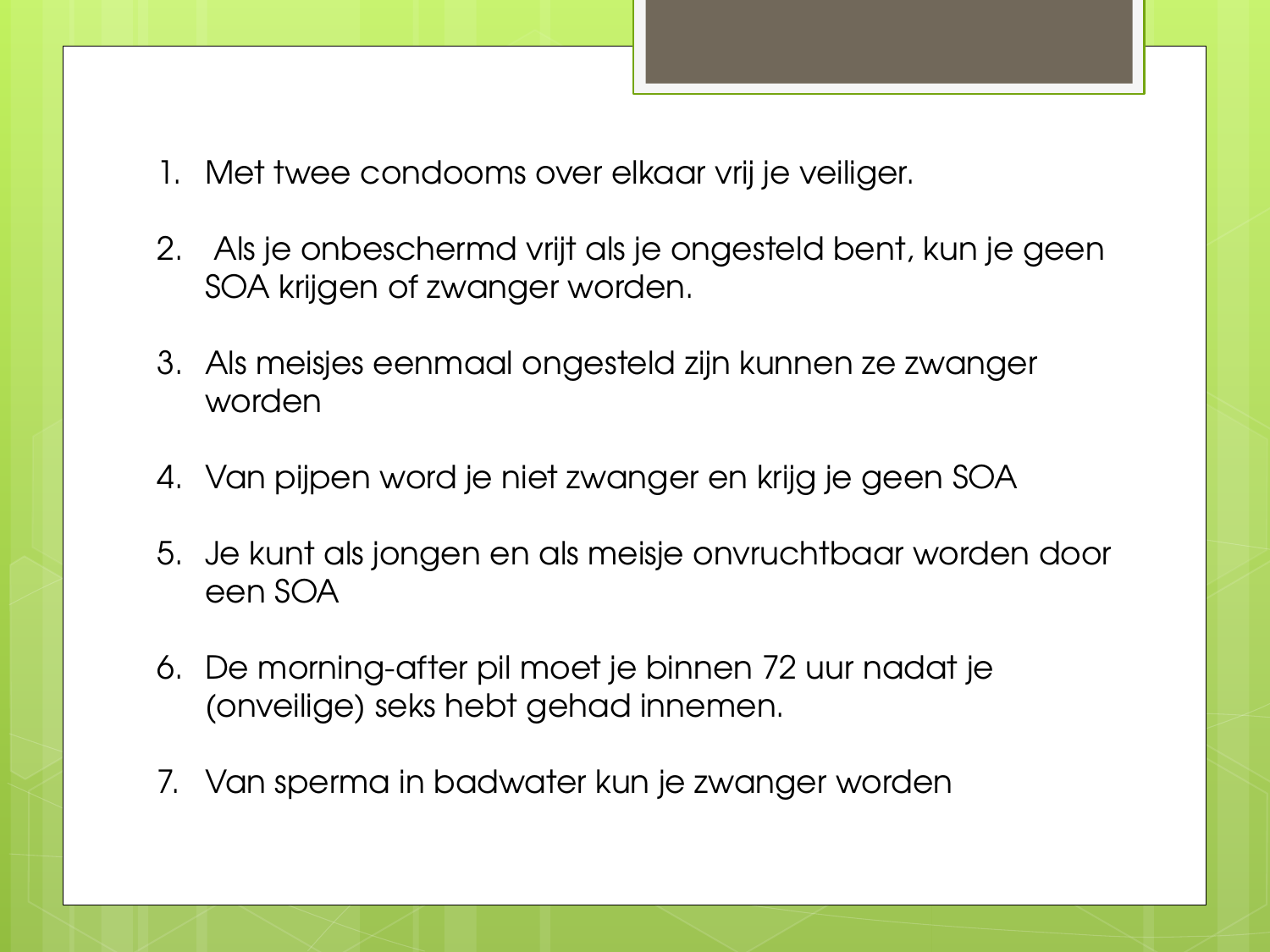

Met twee condooms over elkaar vrij je veiliger.

 Als je onbeschermd vrijt als je ongesteld bent, kun je geen SOA krijgen of zwanger worden.

Als meisjes eenmaal ongesteld zijn kunnen ze zwanger worden

Van pijpen word je niet zwanger en krijg je geen SOA

Je kunt als jongen en als meisje onvruchtbaar worden door een SOA

De morning-after pil moet je binnen 72 uur nadat je (onveilige) seks hebt gehad innemen.

Van sperma in badwater kun je zwanger worden